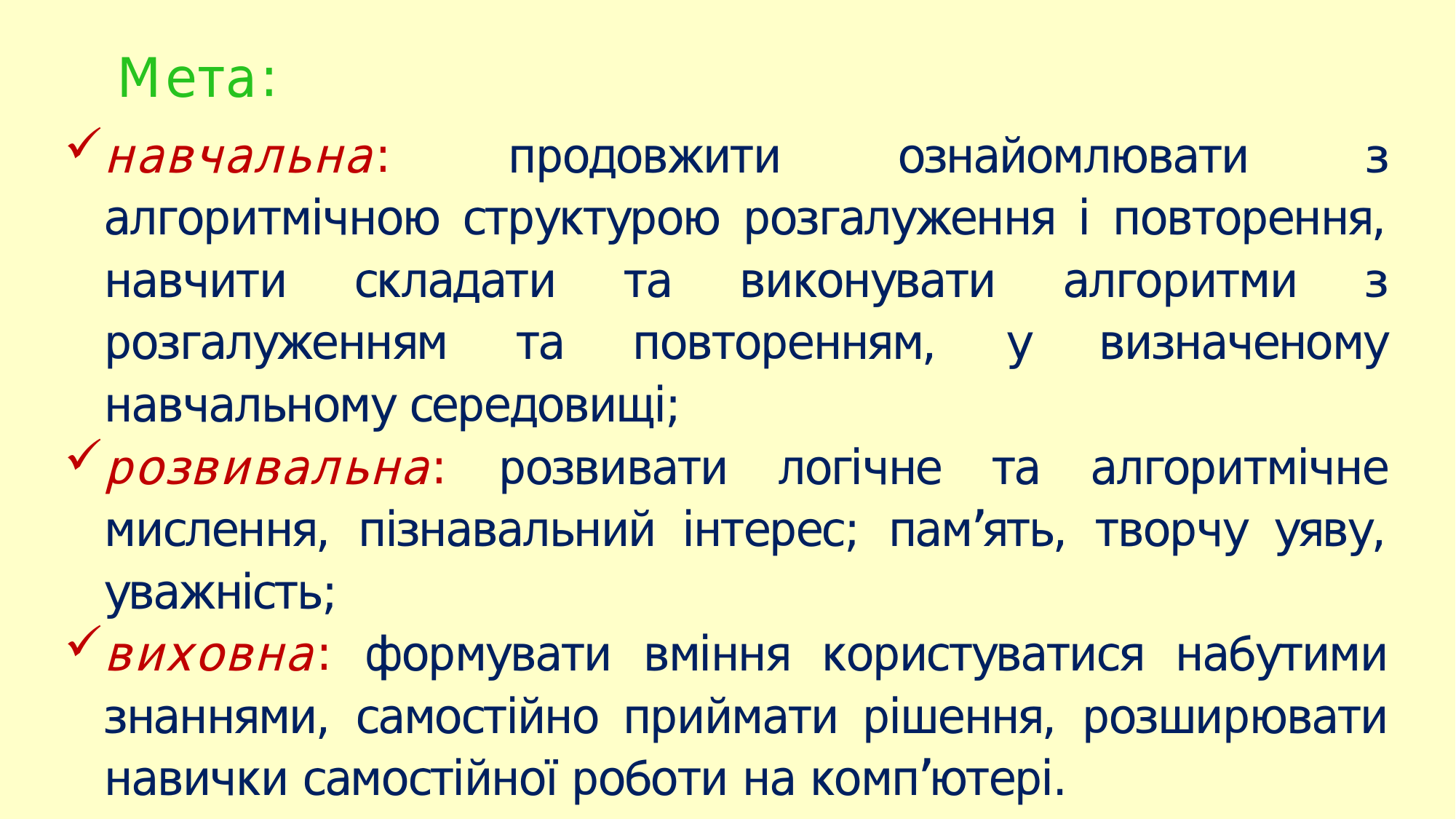

Мета:
навчальна: продовжити ознайомлювати з алгоритмічною структурою розгалуження і повторення, навчити складати та виконувати алгоритми з розгалуженням та повторенням, у визначеному навчальному середовищі;
розвивальна: розвивати логічне та алгоритмічне мислення, пізнавальний інтерес; пам’ять, творчу уяву, уважність;
виховна: формувати вміння користуватися набутими знаннями, самостійно приймати рішення, розширювати навички самостійної роботи на комп’ютері.